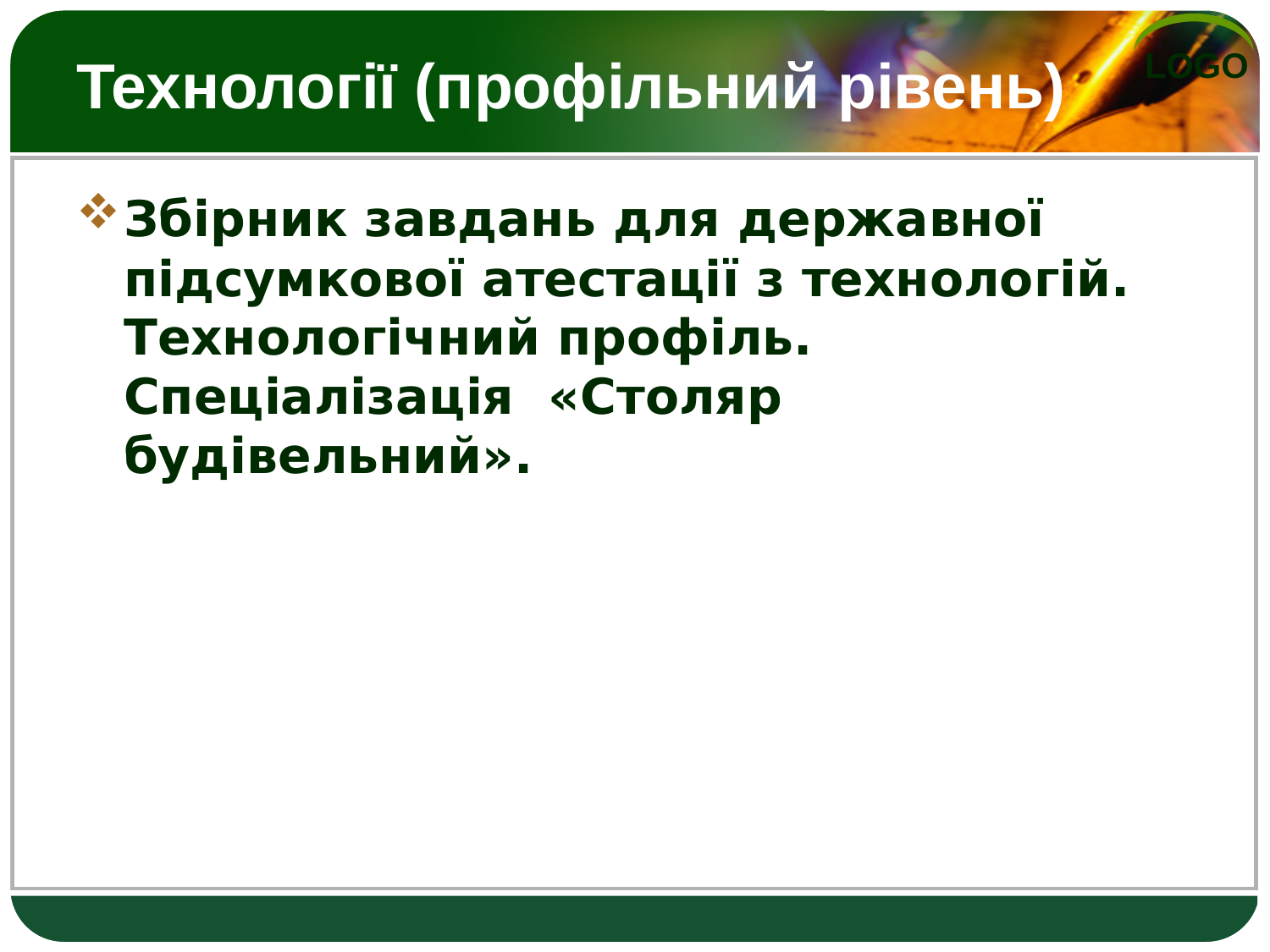

# Технології (профільний рівень)
Збірник завдань для державної підсумкової атестації з технологій. Технологічний профіль. Спеціалізація  «Столяр будівельний».